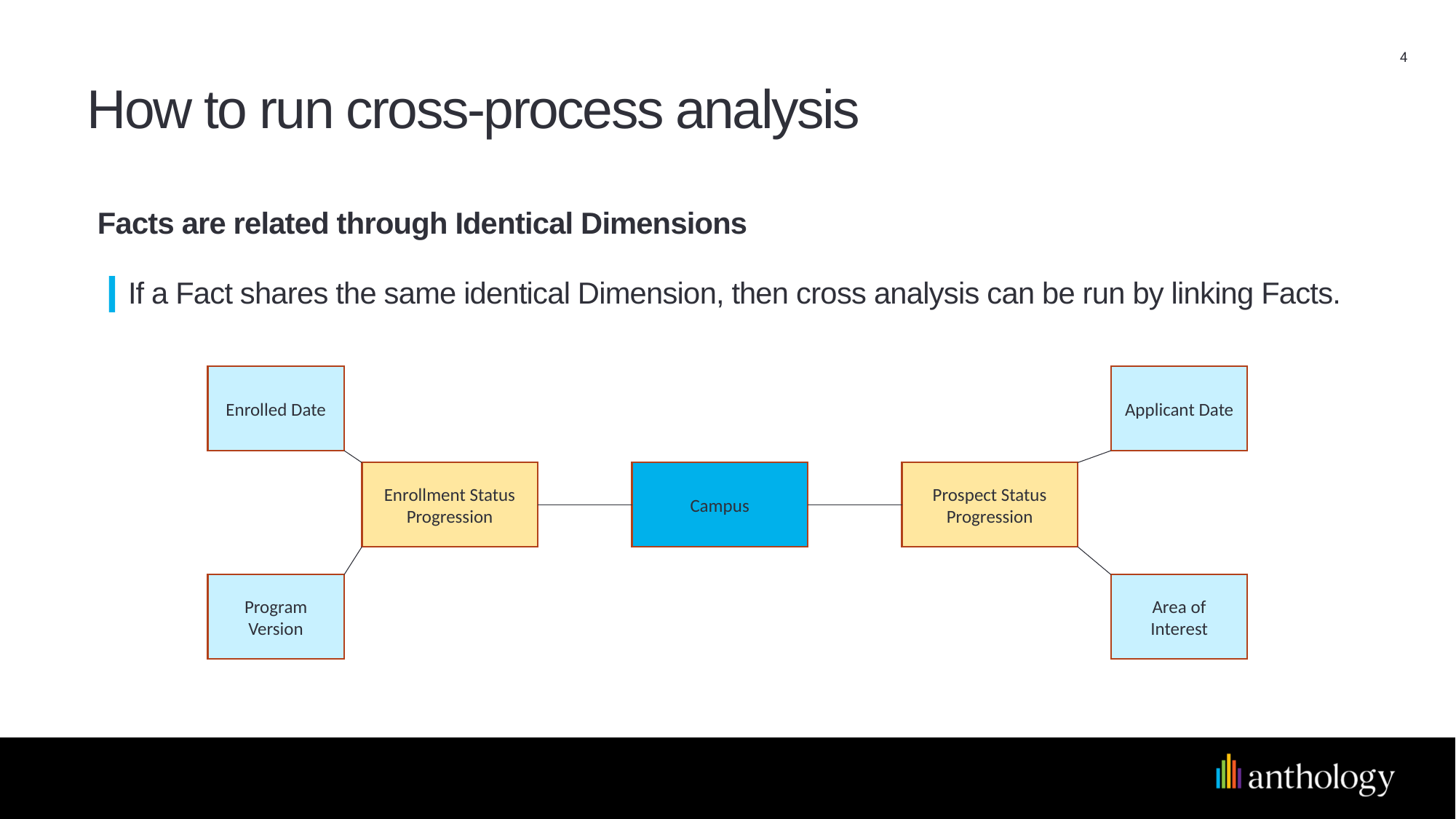

4
# How to run cross-process analysis
Facts are related through Identical Dimensions
If a Fact shares the same identical Dimension, then cross analysis can be run by linking Facts.
Enrolled Date
Applicant Date
Enrollment Status Progression
Campus
Prospect Status Progression
Program Version
Area of Interest